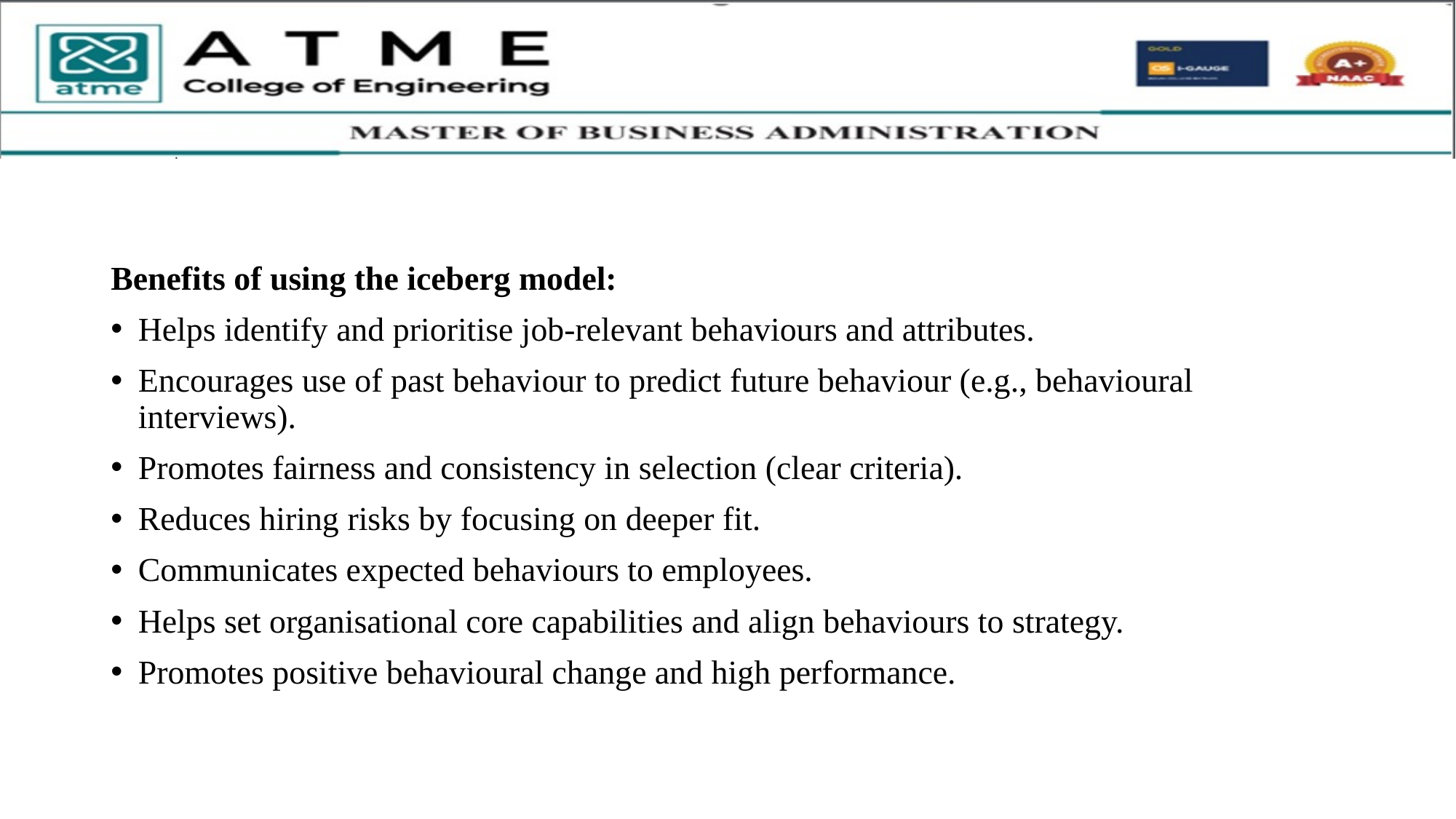

Benefits of using the iceberg model:
Helps identify and prioritise job-relevant behaviours and attributes.
Encourages use of past behaviour to predict future behaviour (e.g., behavioural interviews).
Promotes fairness and consistency in selection (clear criteria).
Reduces hiring risks by focusing on deeper fit.
Communicates expected behaviours to employees.
Helps set organisational core capabilities and align behaviours to strategy.
Promotes positive behavioural change and high performance.